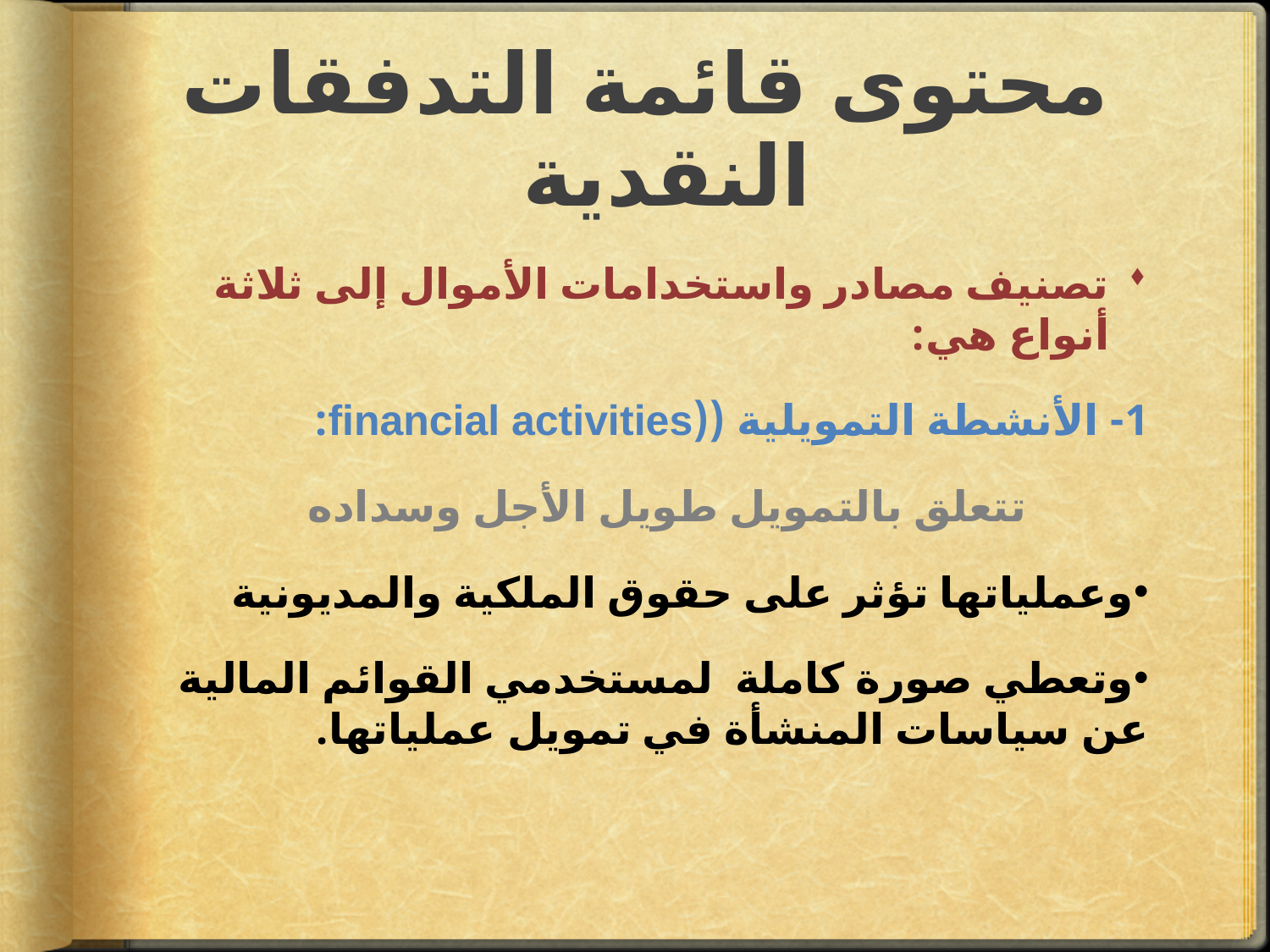

# محتوى قائمة التدفقات النقدية
تصنيف مصادر واستخدامات الأموال إلى ثلاثة أنواع هي:
1- الأنشطة التمويلية ((financial activities:
تتعلق بالتمويل طويل الأجل وسداده
وعملياتها تؤثر على حقوق الملكية والمديونية
وتعطي صورة كاملة  لمستخدمي القوائم المالية عن سياسات المنشأة في تمويل عملياتها.